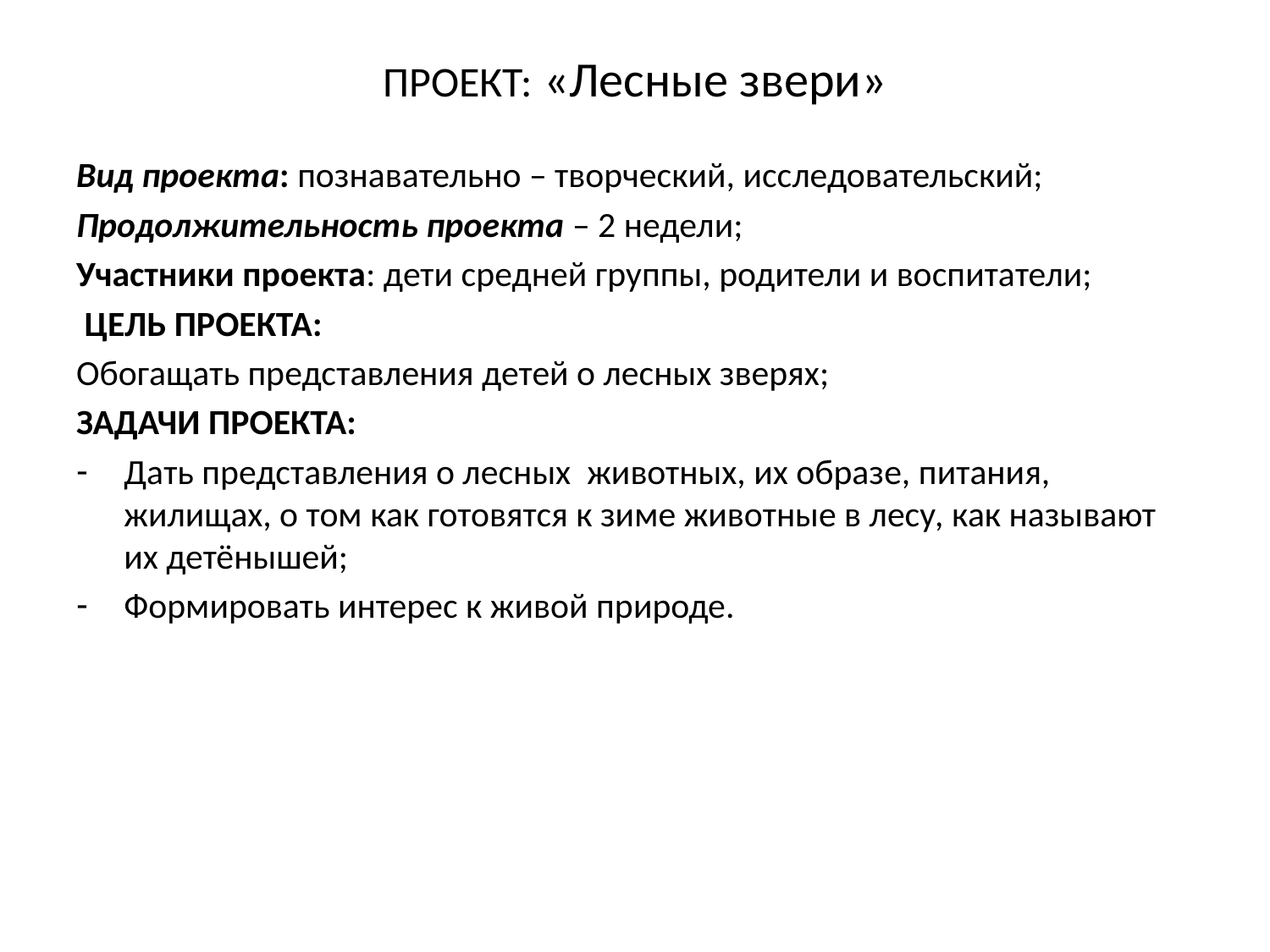

# ПРОЕКТ: «Лесные звери»
Вид проекта: познавательно – творческий, исследовательский;
Продолжительность проекта – 2 недели;
Участники проекта: дети средней группы, родители и воспитатели;
 ЦЕЛЬ ПРОЕКТА:
Обогащать представления детей о лесных зверях;
ЗАДАЧИ ПРОЕКТА:
Дать представления о лесных  животных, их образе, питания, жилищах, о том как готовятся к зиме животные в лесу, как называют их детёнышей;
Формировать интерес к живой природе.